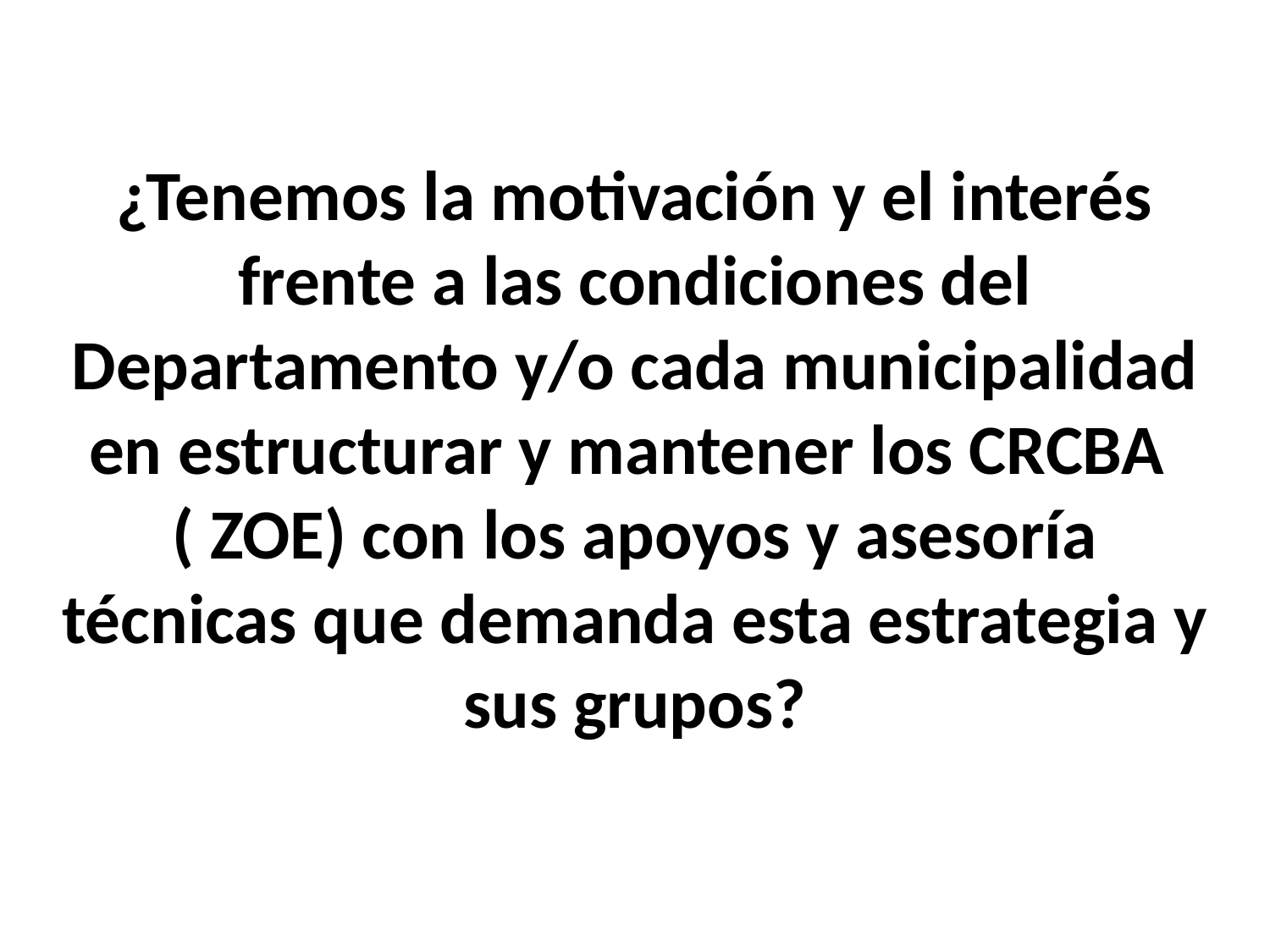

¿Tenemos la motivación y el interés frente a las condiciones del Departamento y/o cada municipalidad en estructurar y mantener los CRCBA
( ZOE) con los apoyos y asesoría técnicas que demanda esta estrategia y sus grupos?